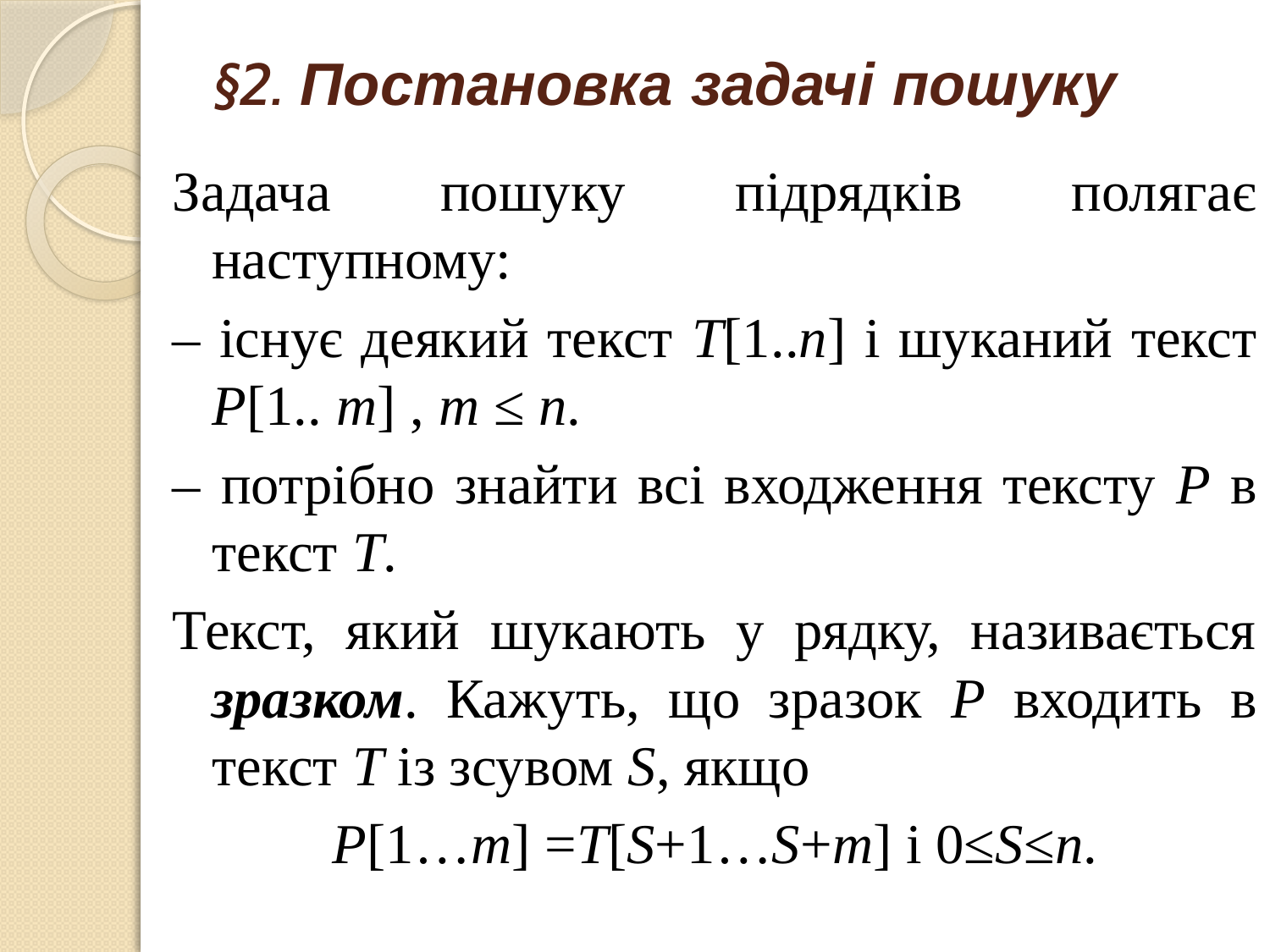

# §2. Постановка задачі пошуку
Задача пошуку підрядків полягає наступному:
– існує деякий текст Т[1..n] і шуканий текст Р[1.. m] , m ≤ n.
– потрібно знайти всі входження тексту Р в текст Т.
Текст, який шукають у рядку, називається зразком. Кажуть, що зразок Р входить в текст Т із зсувом S, якщо
Р[1…m] =T[S+1…S+m] і 0≤S≤n.